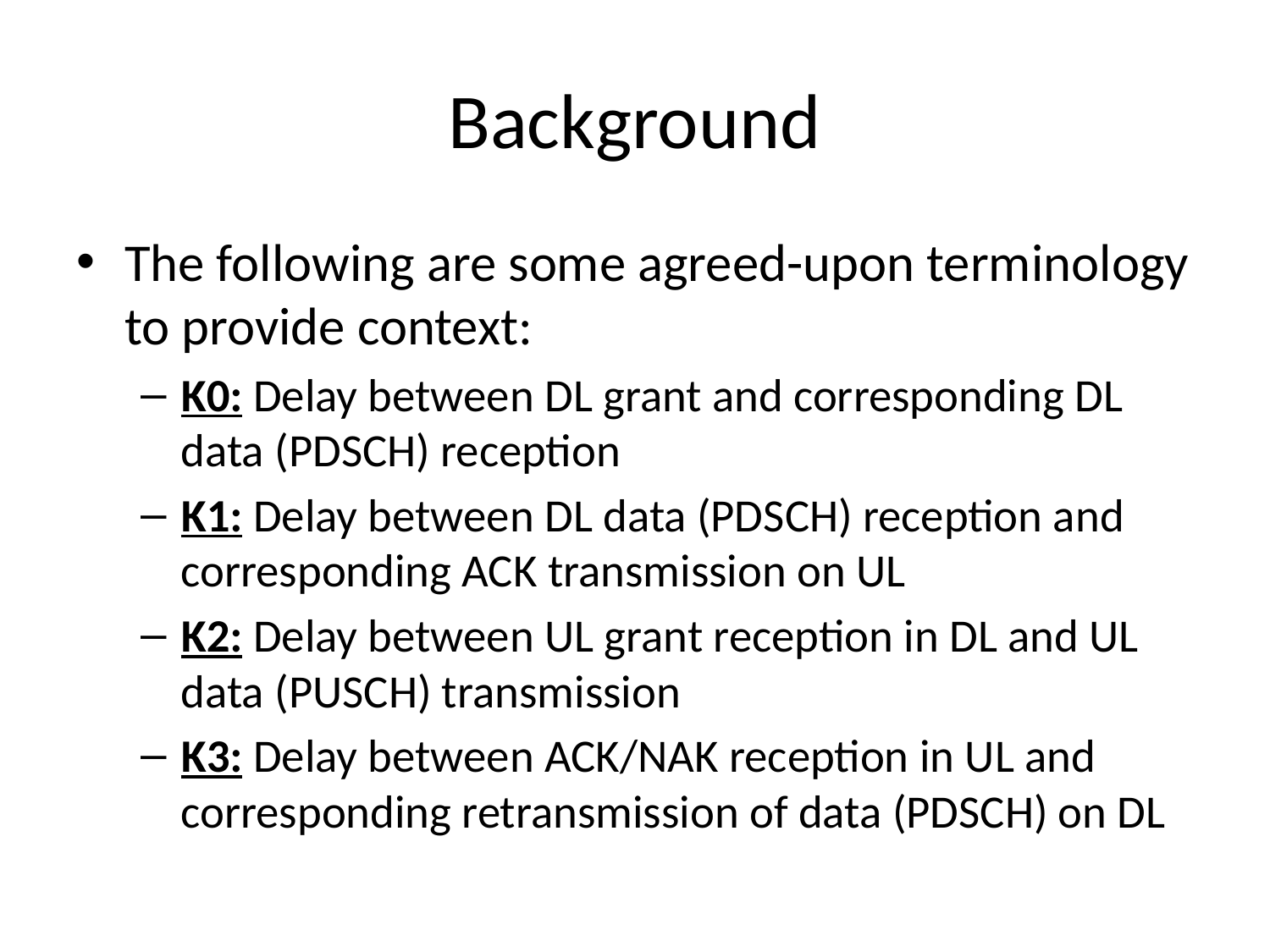

# Background
The following are some agreed-upon terminology to provide context:
K0: Delay between DL grant and corresponding DL data (PDSCH) reception
K1: Delay between DL data (PDSCH) reception and corresponding ACK transmission on UL
K2: Delay between UL grant reception in DL and UL data (PUSCH) transmission
K3: Delay between ACK/NAK reception in UL and corresponding retransmission of data (PDSCH) on DL